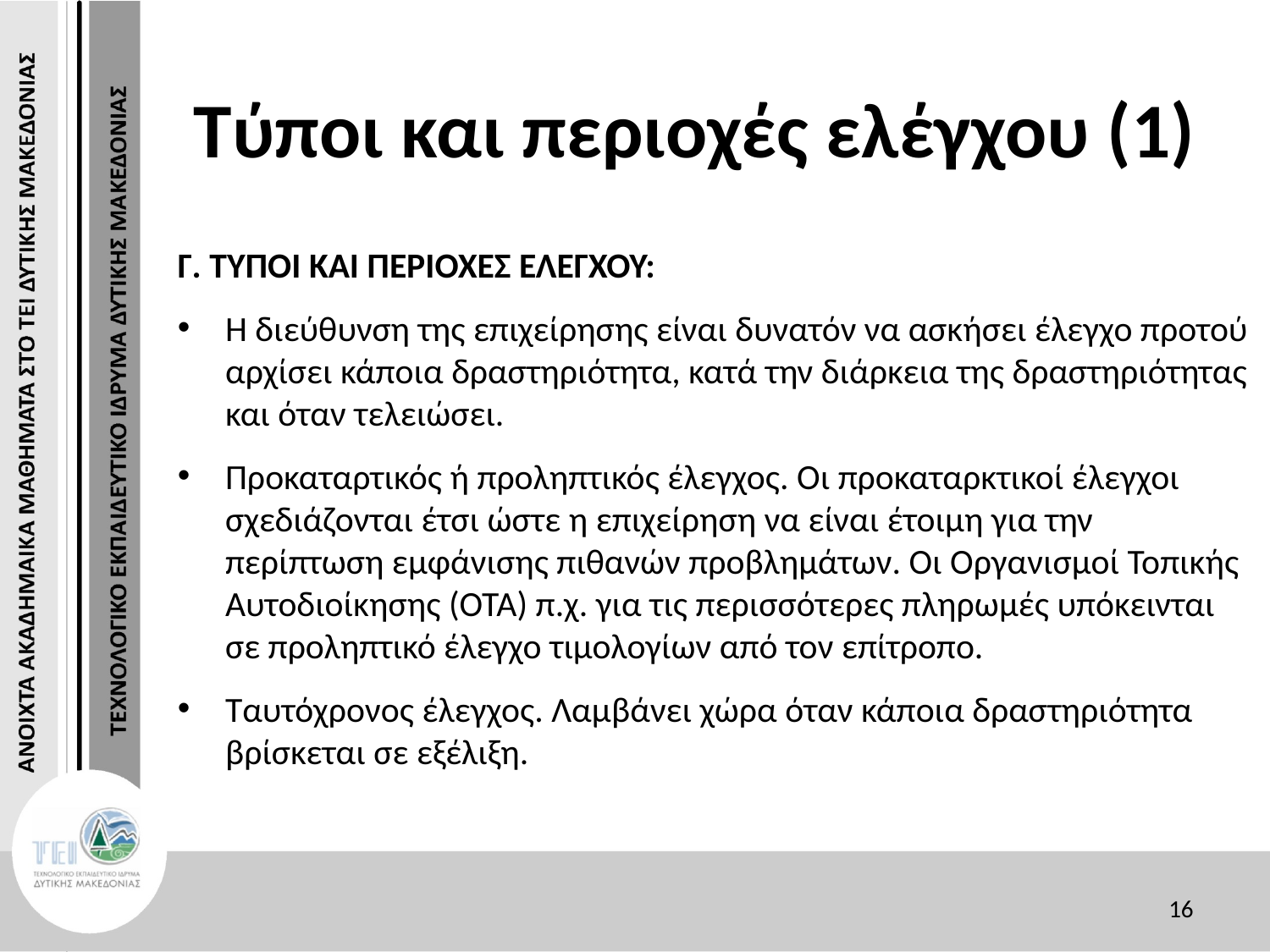

# Τύποι και περιοχές ελέγχου (1)
Γ. ΤΥΠΟΙ ΚΑΙ ΠΕΡΙΟΧΕΣ ΕΛΕΓΧΟΥ:
Η διεύθυνση της επιχείρησης είναι δυνατόν να ασκήσει έλεγχο προτού αρχίσει κάποια δραστηριότητα, κατά την διάρκεια της δραστηριότητας και όταν τελειώσει.
Προκαταρτικός ή προληπτικός έλεγχος. Οι προκαταρκτικοί έλεγχοι σχεδιάζονται έτσι ώστε η επιχείρηση να είναι έτοιμη για την περίπτωση εμφάνισης πιθανών προβλημάτων. Οι Οργανισμοί Τοπικής Αυτοδιοίκησης (ΟΤΑ) π.χ. για τις περισσότερες πληρωμές υπόκεινται σε προληπτικό έλεγχο τιμολογίων από τον επίτροπο.
Ταυτόχρονος έλεγχος. Λαμβάνει χώρα όταν κάποια δραστηριότητα βρίσκεται σε εξέλιξη.
16